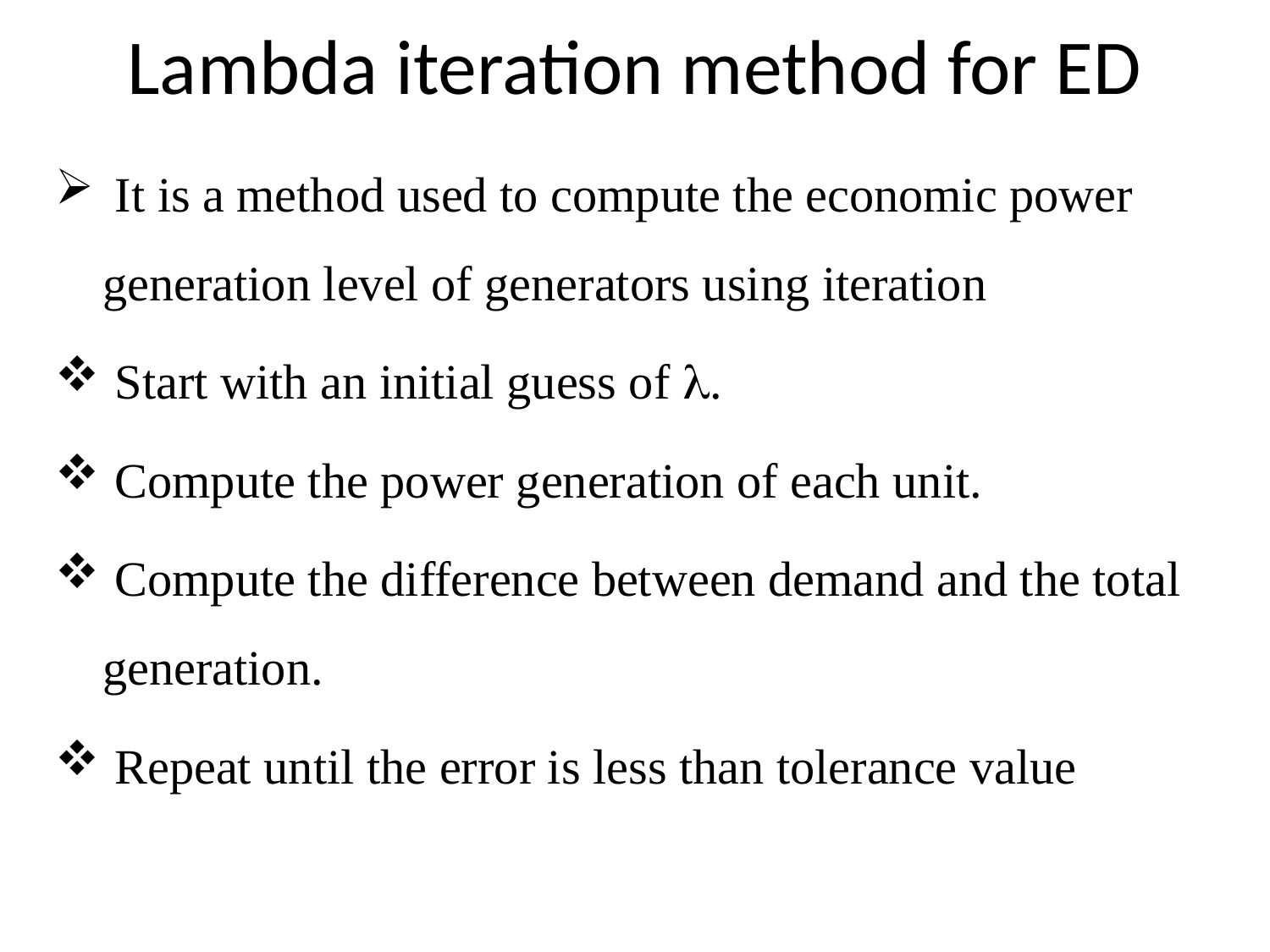

# Lambda iteration method for ED
 It is a method used to compute the economic power generation level of generators using iteration
 Start with an initial guess of λ.
 Compute the power generation of each unit.
 Compute the difference between demand and the total generation.
 Repeat until the error is less than tolerance value